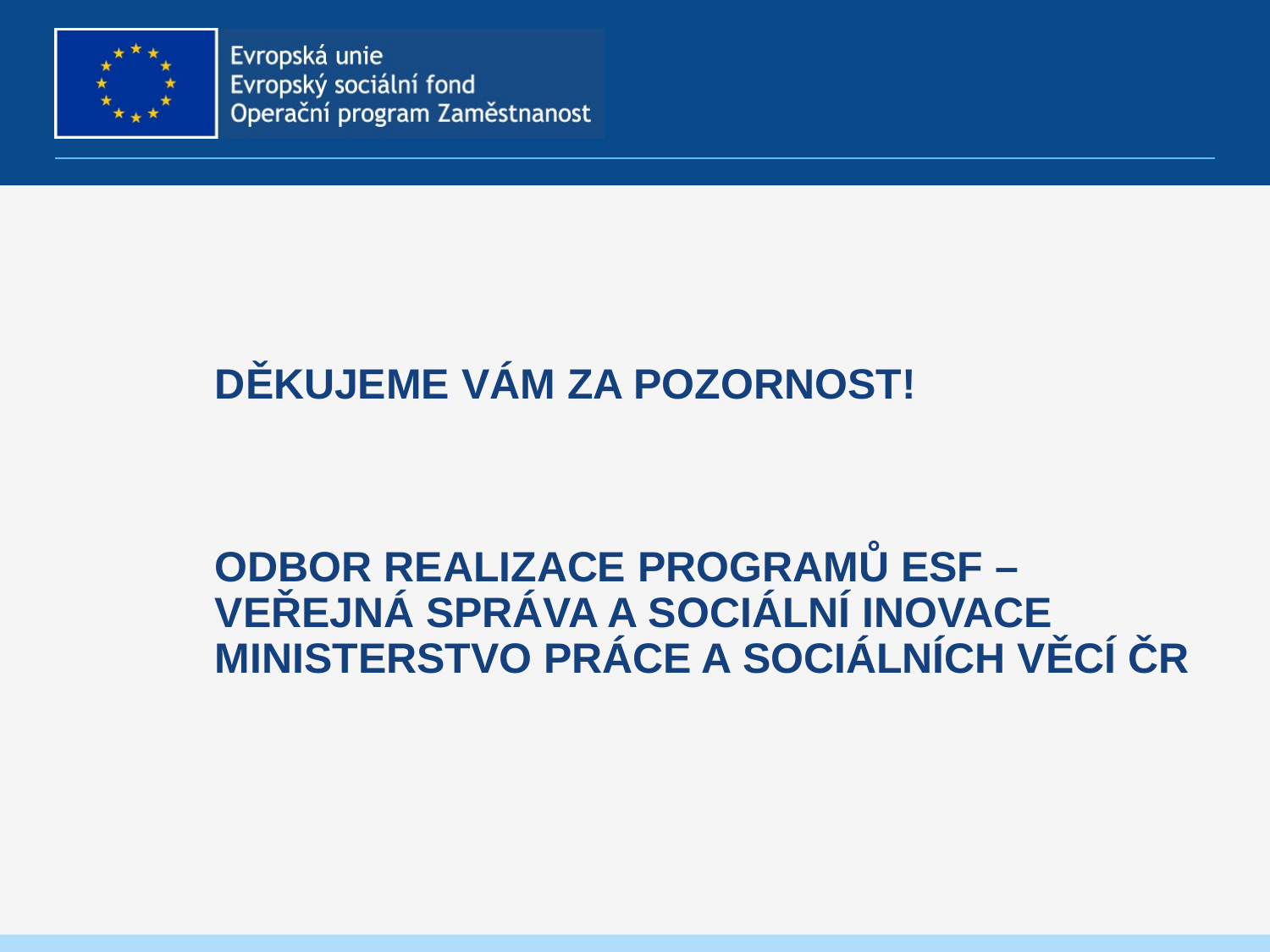

# Děkujeme Vám za pozornost! Odbor realizace programů ESF – veřejná správa a sociální inovace Ministerstvo práce a sociálních věcí ČR